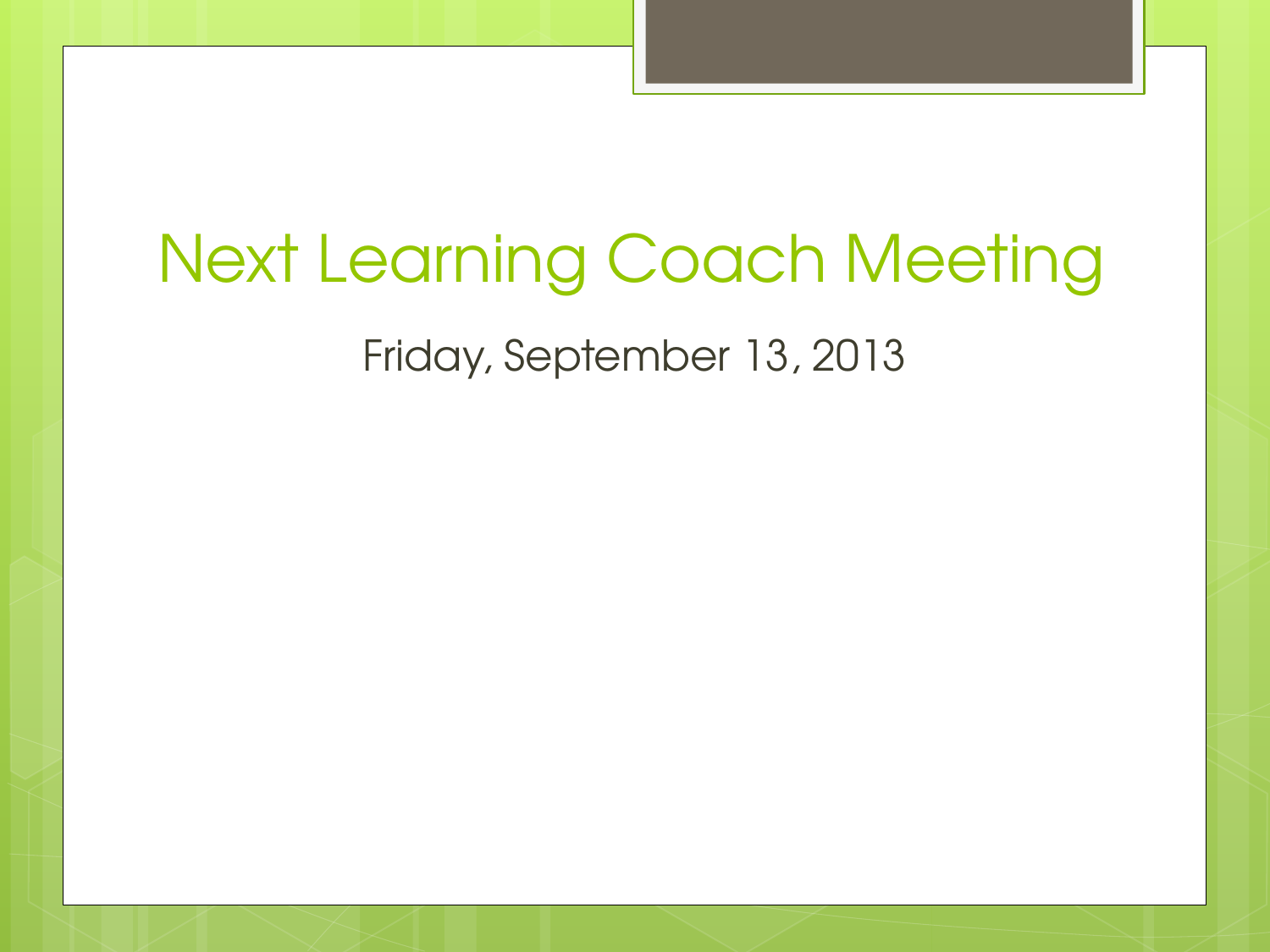

# Next Learning Coach Meeting
Friday, September 13, 2013